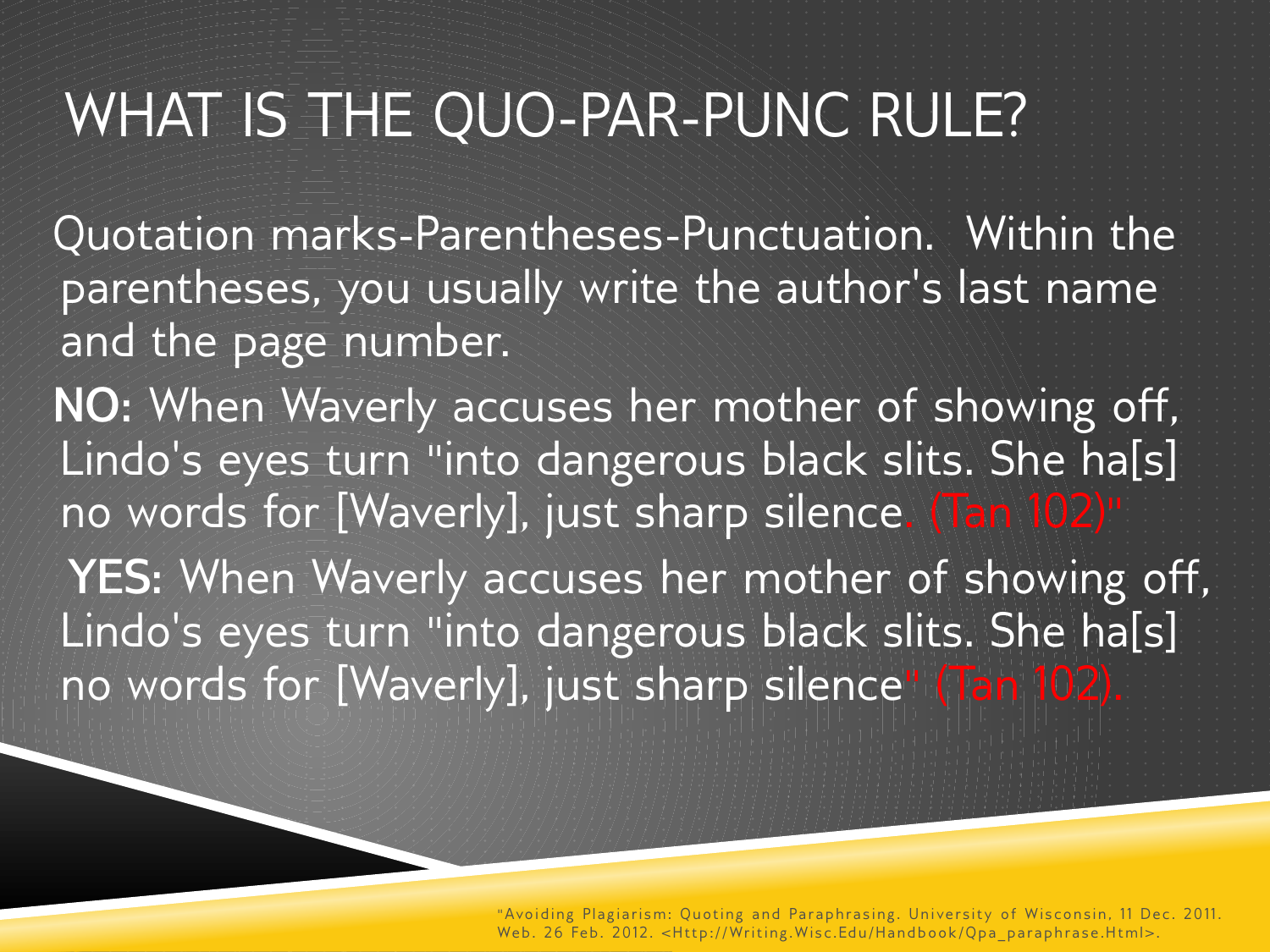

What is the QUO-PAR-PUNC Rule?
Quotation marks-Parentheses-Punctuation.  Within the parentheses, you usually write the author's last name and the page number.
NO: When Waverly accuses her mother of showing off, Lindo's eyes turn "into dangerous black slits. She ha[s] no words for [Waverly], just sharp silence. (Tan 102)"
 YES: When Waverly accuses her mother of showing off, Lindo's eyes turn "into dangerous black slits. She ha[s] no words for [Waverly], just sharp silence" (Tan 102).
"Avoiding Plagiarism: Quoting and Paraphrasing. University of Wisconsin, 11 Dec. 2011. Web. 26 Feb. 2012. <Http://Writing.Wisc.Edu/Handbook/Qpa_paraphrase.Html>.